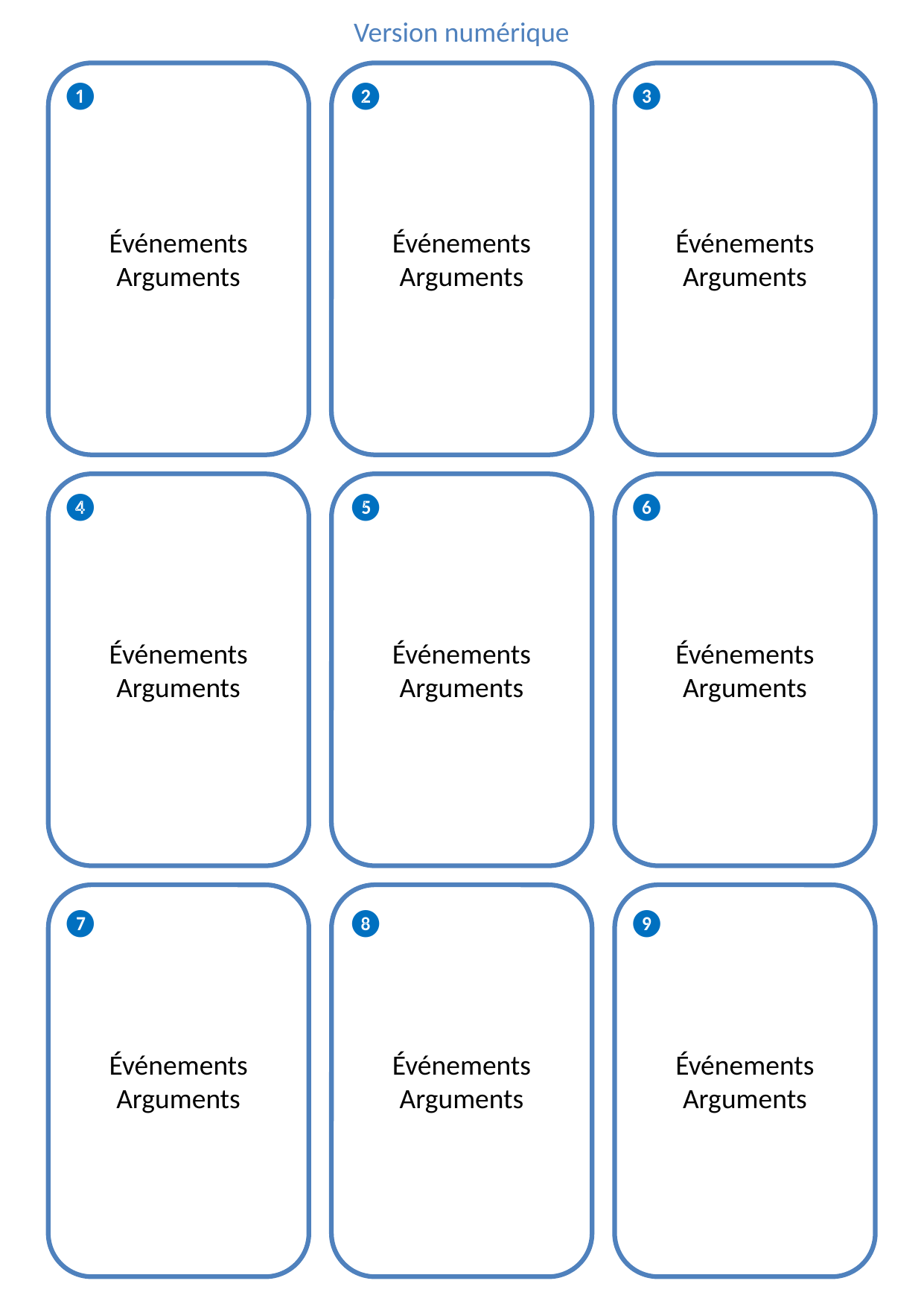

Version numérique
Événements
Arguments
Événements
Arguments
Événements
Arguments
Événements
Arguments
Événements
Arguments
Événements
Arguments
Événements
Arguments
Événements
Arguments
Événements
Arguments
❶
❷
❸
❹
❺
❻
❼
❽
❾